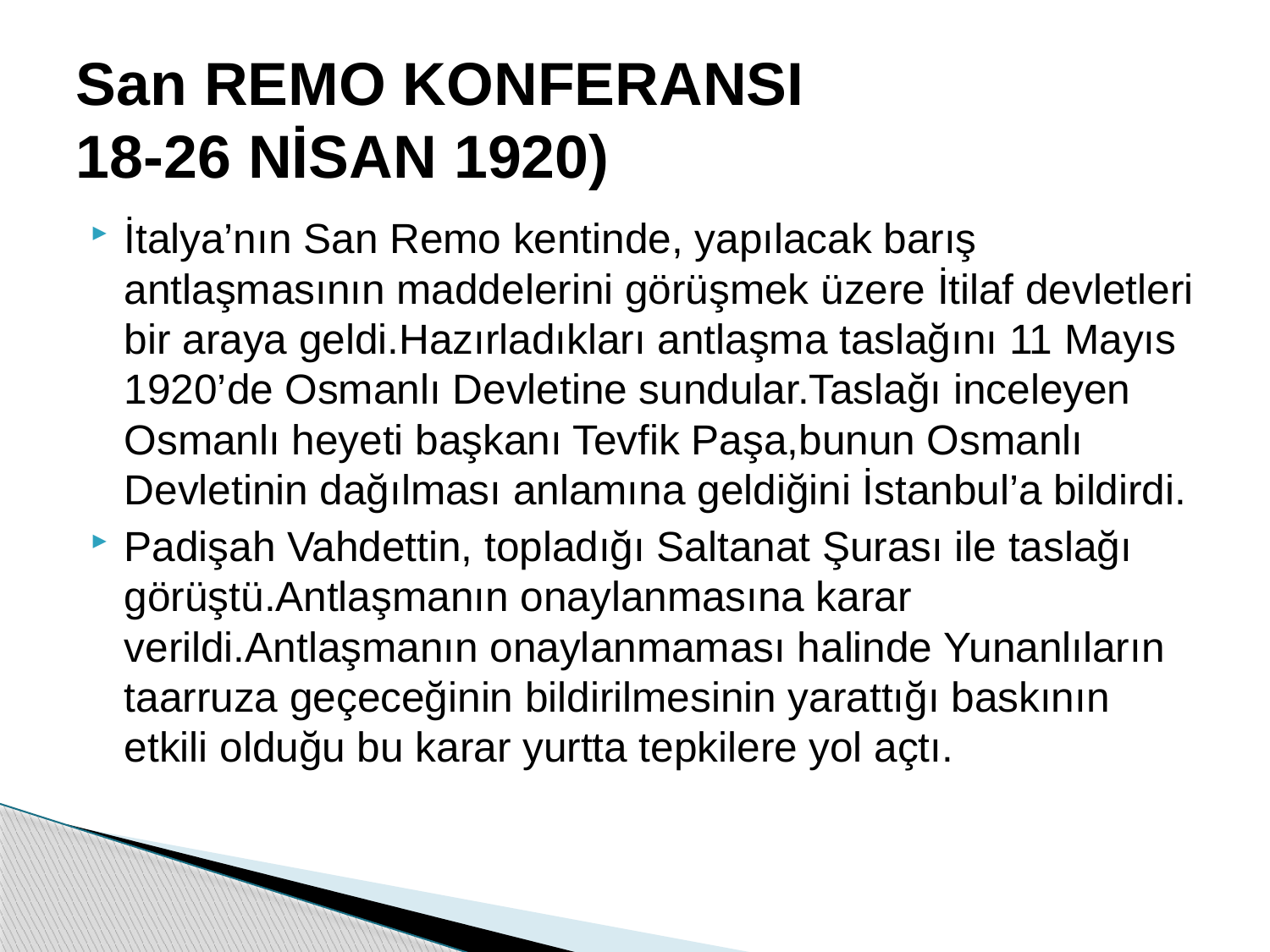

# San REMO KONFERANSI 18-26 NİSAN 1920)
İtalya’nın San Remo kentinde, yapılacak barış antlaşmasının maddelerini görüşmek üzere İtilaf devletleri bir araya geldi.Hazırladıkları antlaşma taslağını 11 Mayıs 1920’de Osmanlı Devletine sundular.Taslağı inceleyen Osmanlı heyeti başkanı Tevfik Paşa,bunun Osmanlı Devletinin dağılması anlamına geldiğini İstanbul’a bildirdi.
Padişah Vahdettin, topladığı Saltanat Şurası ile taslağı görüştü.Antlaşmanın onaylanmasına karar verildi.Antlaşmanın onaylanmaması halinde Yunanlıların taarruza geçeceğinin bildirilmesinin yarattığı baskının etkili olduğu bu karar yurtta tepkilere yol açtı.